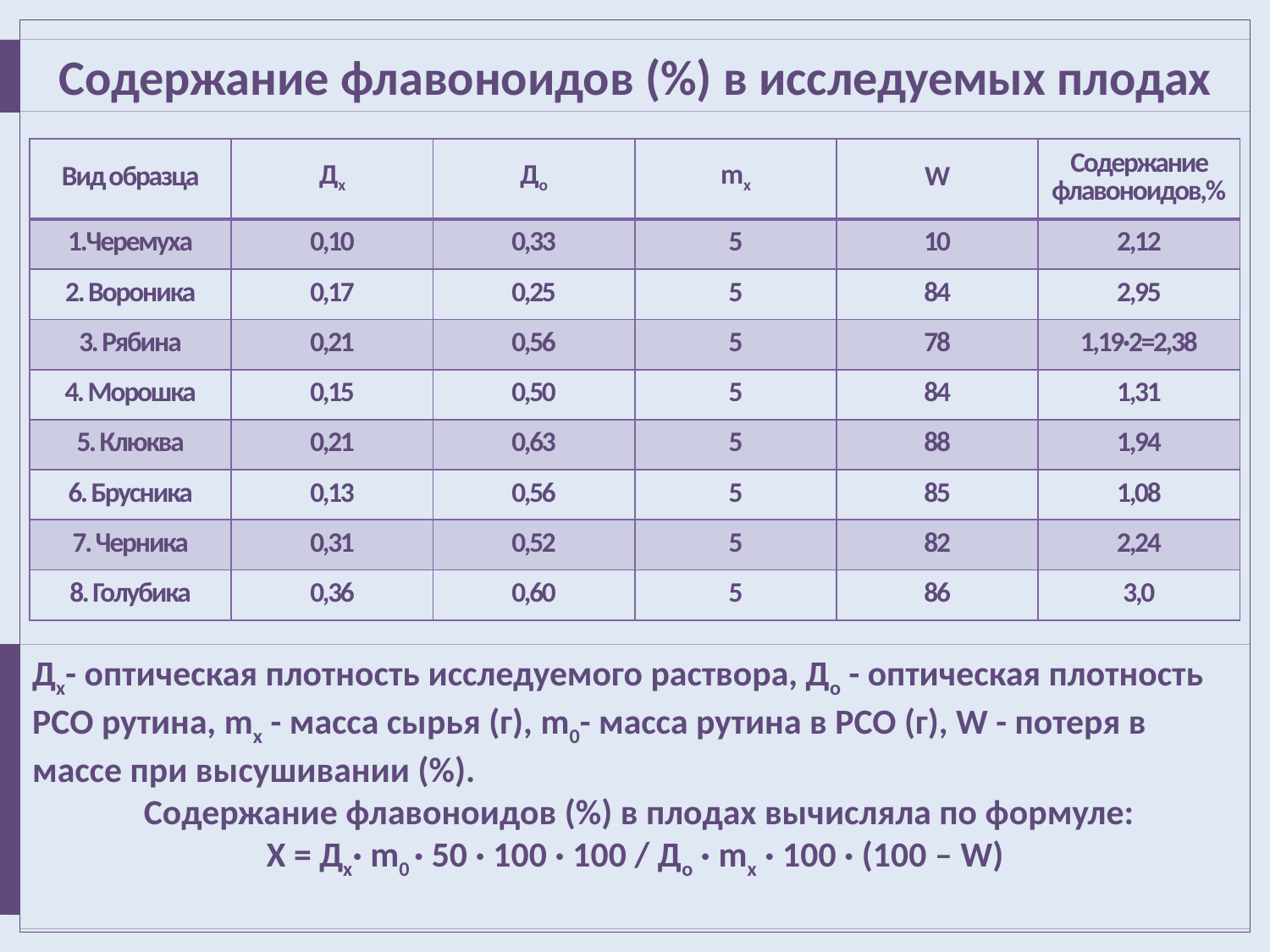

Содержание флавоноидов (%) в исследуемых плодах
| Вид образца | Дх | До | mx | W | Содержание флавоноидов,% |
| --- | --- | --- | --- | --- | --- |
| 1.Черемуха | 0,10 | 0,33 | 5 | 10 | 2,12 |
| 2. Вороника | 0,17 | 0,25 | 5 | 84 | 2,95 |
| 3. Рябина | 0,21 | 0,56 | 5 | 78 | 1,19·2=2,38 |
| 4. Морошка | 0,15 | 0,50 | 5 | 84 | 1,31 |
| 5. Клюква | 0,21 | 0,63 | 5 | 88 | 1,94 |
| 6. Брусника | 0,13 | 0,56 | 5 | 85 | 1,08 |
| 7. Черника | 0,31 | 0,52 | 5 | 82 | 2,24 |
| 8. Голубика | 0,36 | 0,60 | 5 | 86 | 3,0 |

Дх- оптическая плотность исследуемого раствора, До - оптическая плотность РСО рутина, mx - масса сырья (г), m0- масса рутина в РСО (г), W - потеря в массе при высушивании (%).
 Содержание флавоноидов (%) в плодах вычисляла по формуле:
Х = Дх· m0 · 50 · 100 · 100 / До · mx · 100 · (100 – W)